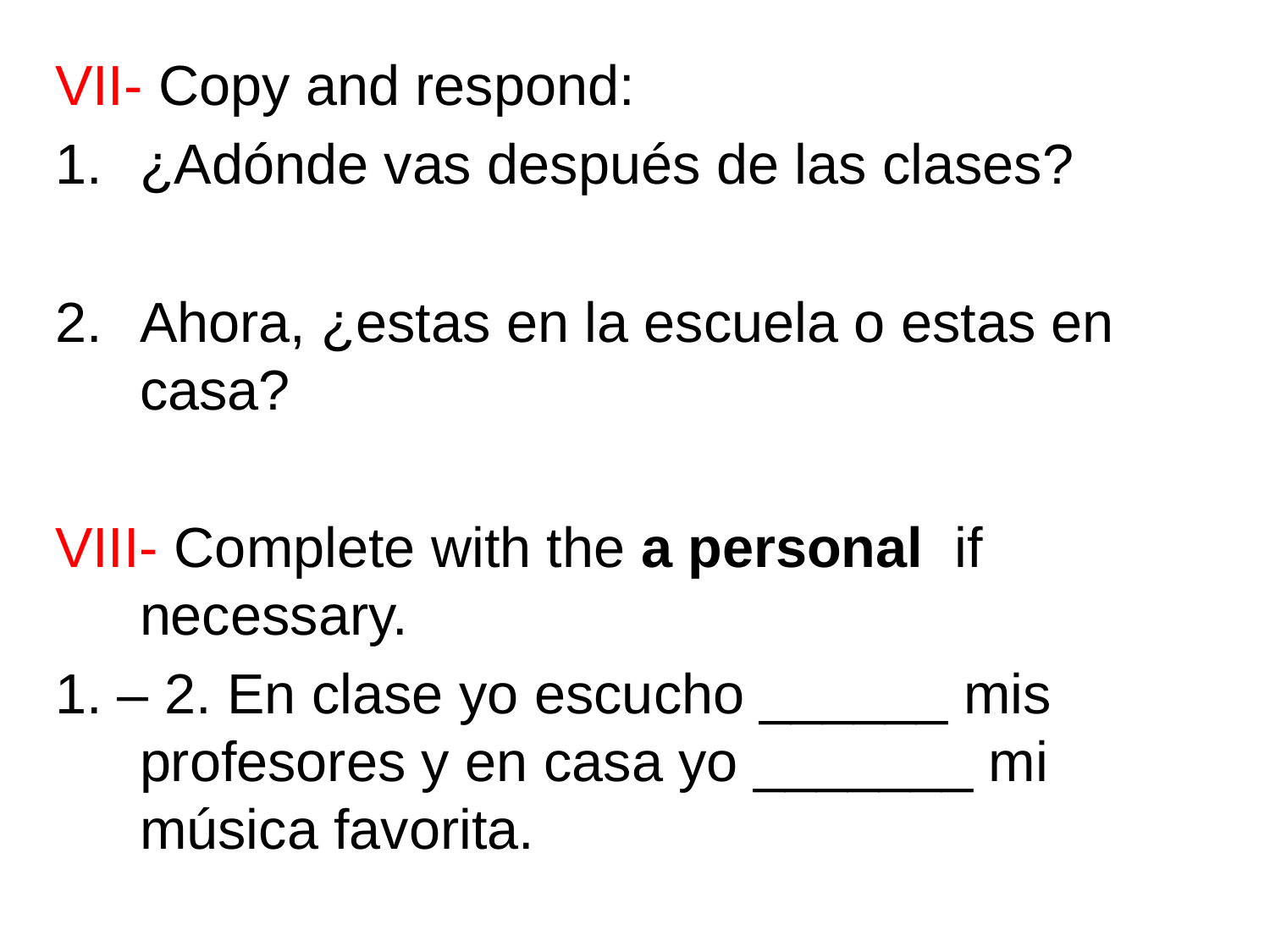

VII- Copy and respond:
¿Adónde vas después de las clases?

Ahora, ¿estas en la escuela o estas en casa?

VIII- Complete with the a personal  if necessary.
1. – 2. En clase yo escucho ______ mis profesores y en casa yo _______ mi música favorita.